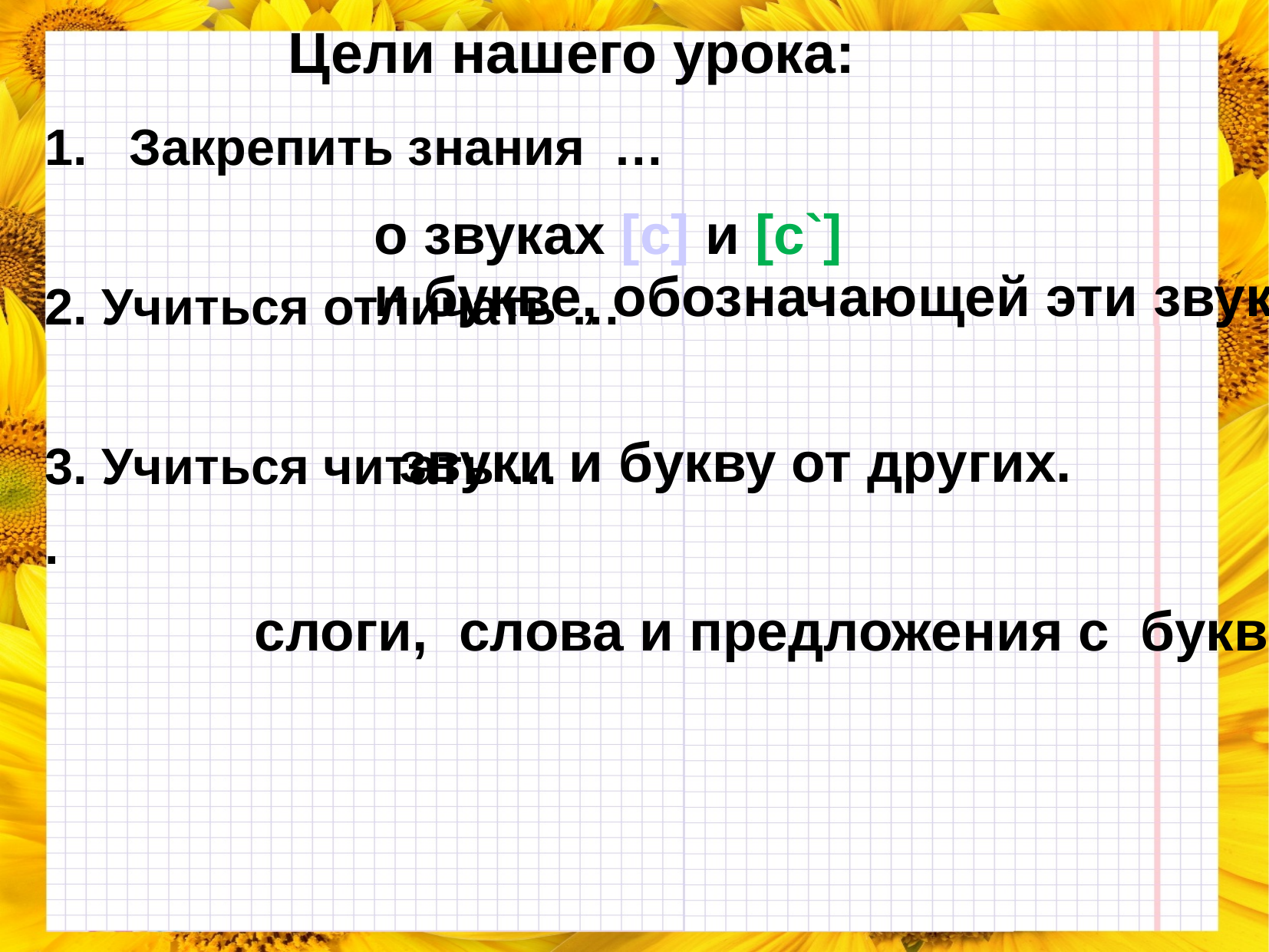

# Цели нашего урока:
Закрепить знания  …

2. Учиться отличать …

3. Учиться читать …
.
о звуках [с] и [с`]
и букве, обозначающей эти звуки.
звуки и букву от других.
слоги,  слова и предложения с  буквой с.